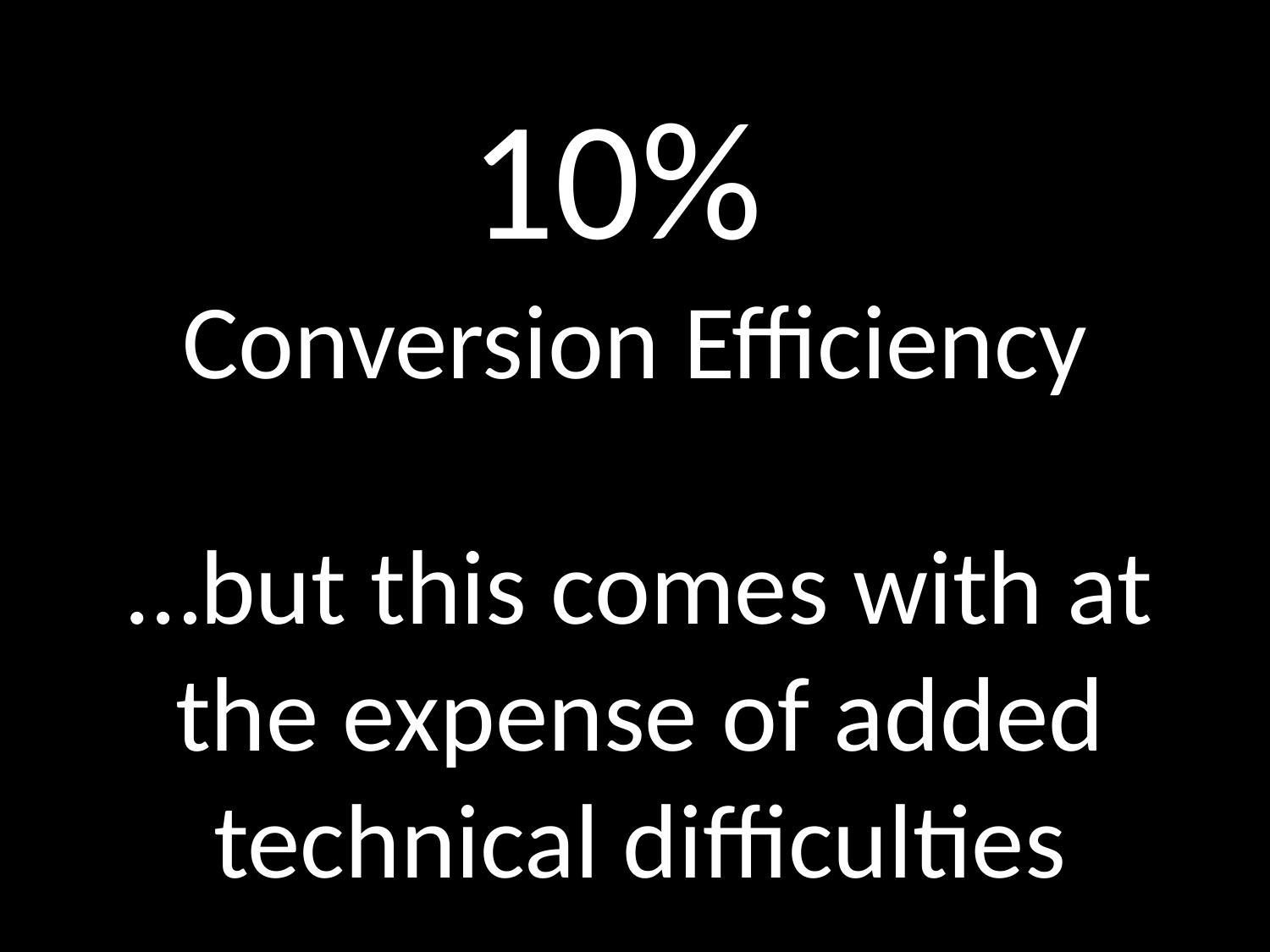

10%
Conversion Efficiency
…but this comes with at the expense of added technical difficulties